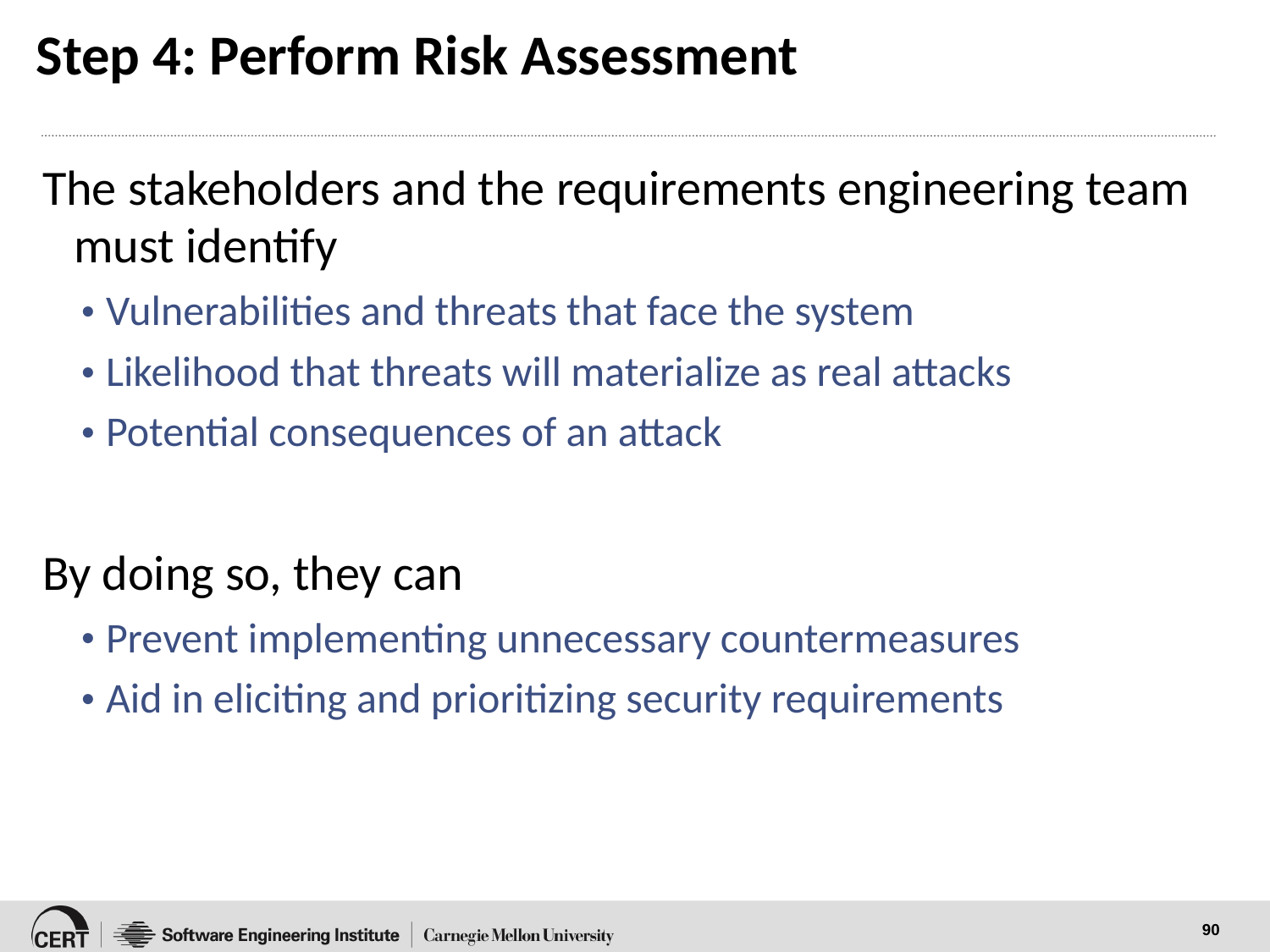

# Step 4: Perform Risk Assessment
The stakeholders and the requirements engineering team must identify
Vulnerabilities and threats that face the system
Likelihood that threats will materialize as real attacks
Potential consequences of an attack

By doing so, they can
Prevent implementing unnecessary countermeasures
Aid in eliciting and prioritizing security requirements